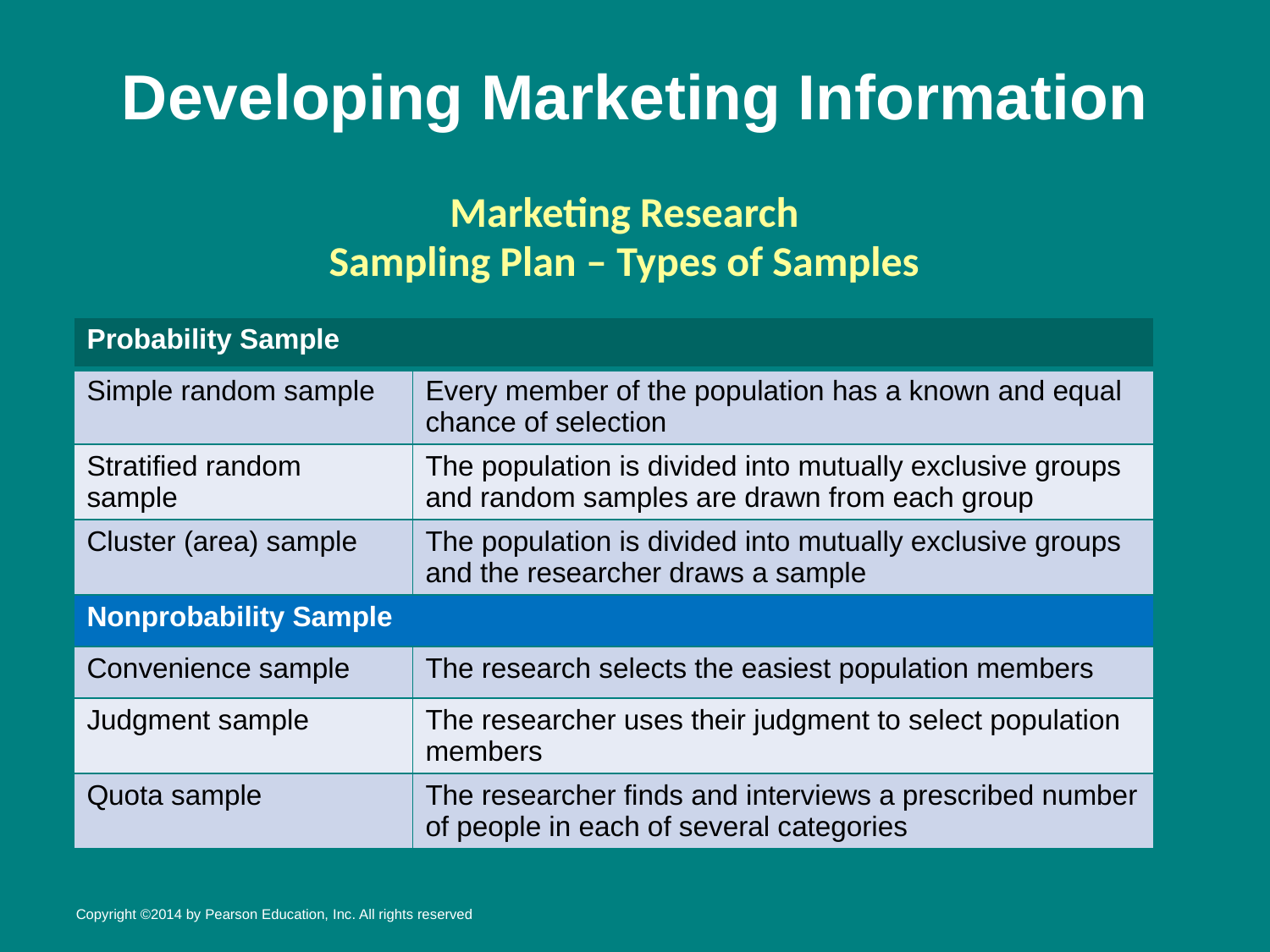

# Developing Marketing Information
Marketing Research
Sampling Plan – Types of Samples
| Probability Sample |  |
| --- | --- |
| Simple random sample | Every member of the population has a known and equal chance of selection |
| Stratified random sample | The population is divided into mutually exclusive groups and random samples are drawn from each group |
| Cluster (area) sample | The population is divided into mutually exclusive groups and the researcher draws a sample |
| Nonprobability Sample |  |
| Convenience sample | The research selects the easiest population members |
| Judgment sample | The researcher uses their judgment to select population members |
| Quota sample | The researcher finds and interviews a prescribed number of people in each of several categories |
Copyright ©2014 by Pearson Education, Inc. All rights reserved